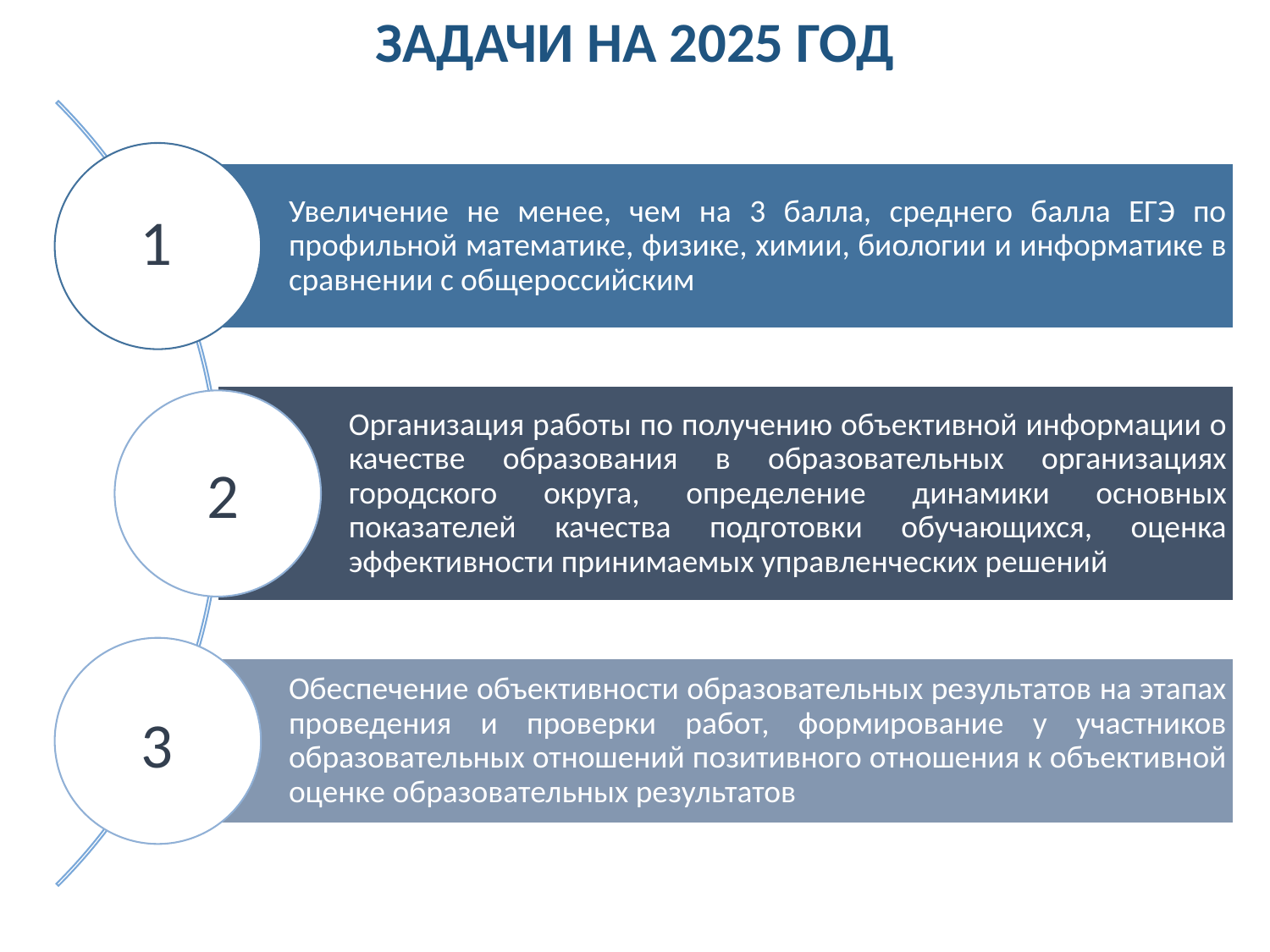

ЗАДАЧИ НА 2025 ГОД
Увеличение не менее, чем на 3 балла, среднего балла ЕГЭ по профильной математике, физике, химии, биологии и информатике в сравнении с общероссийским
Организация работы по получению объективной информации о качестве образования в образовательных организациях городского округа, определение динамики основных показателей качества подготовки обучающихся, оценка эффективности принимаемых управленческих решений
Обеспечение объективности образовательных результатов на этапах проведения и проверки работ, формирование у участников образовательных отношений позитивного отношения к объективной оценке образовательных результатов
1
2
3